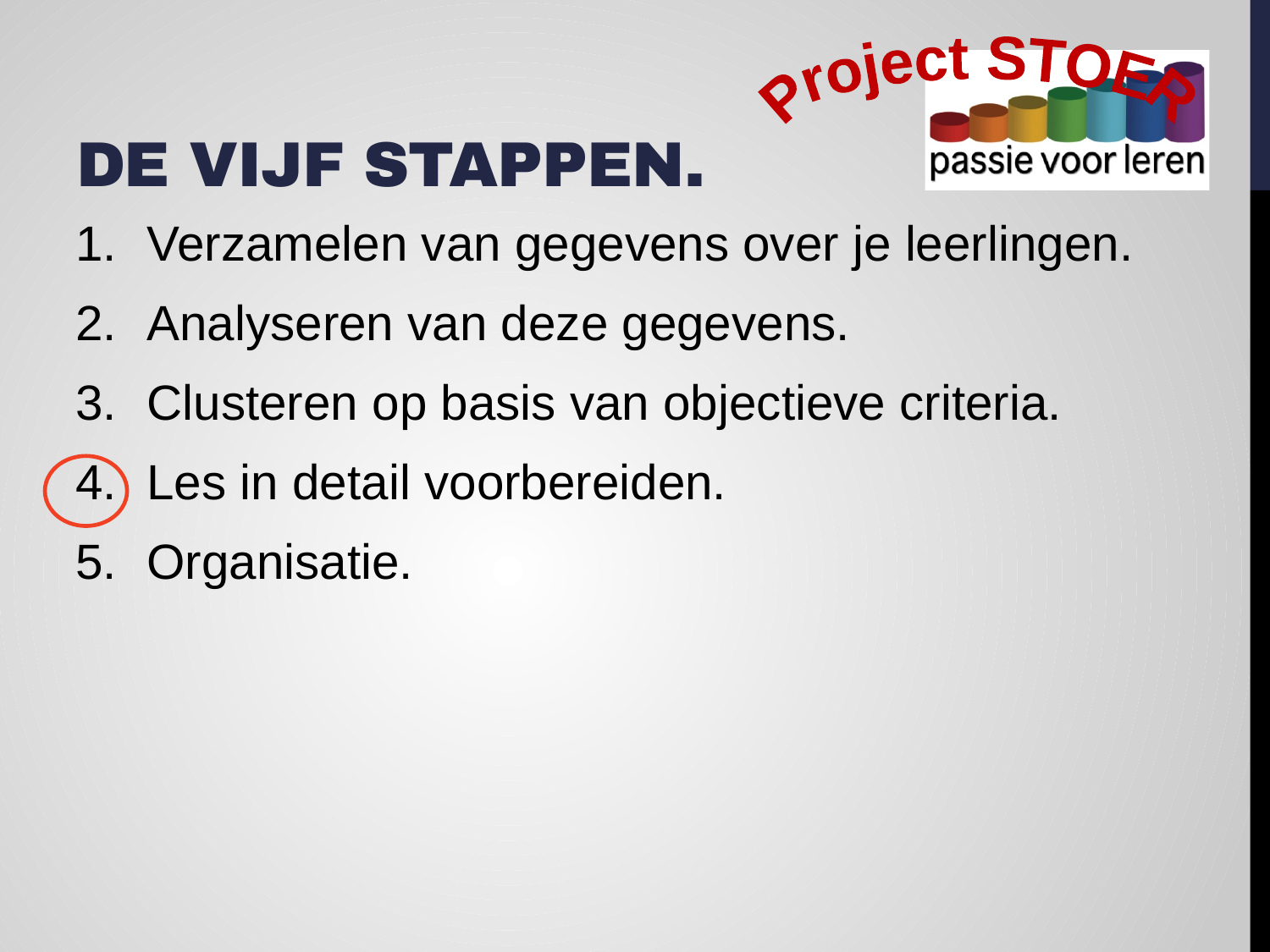

# De vijf stappen.
Verzamelen van gegevens over je leerlingen.
Analyseren van deze gegevens.
Clusteren op basis van objectieve criteria.
Les in detail voorbereiden.
Organisatie.